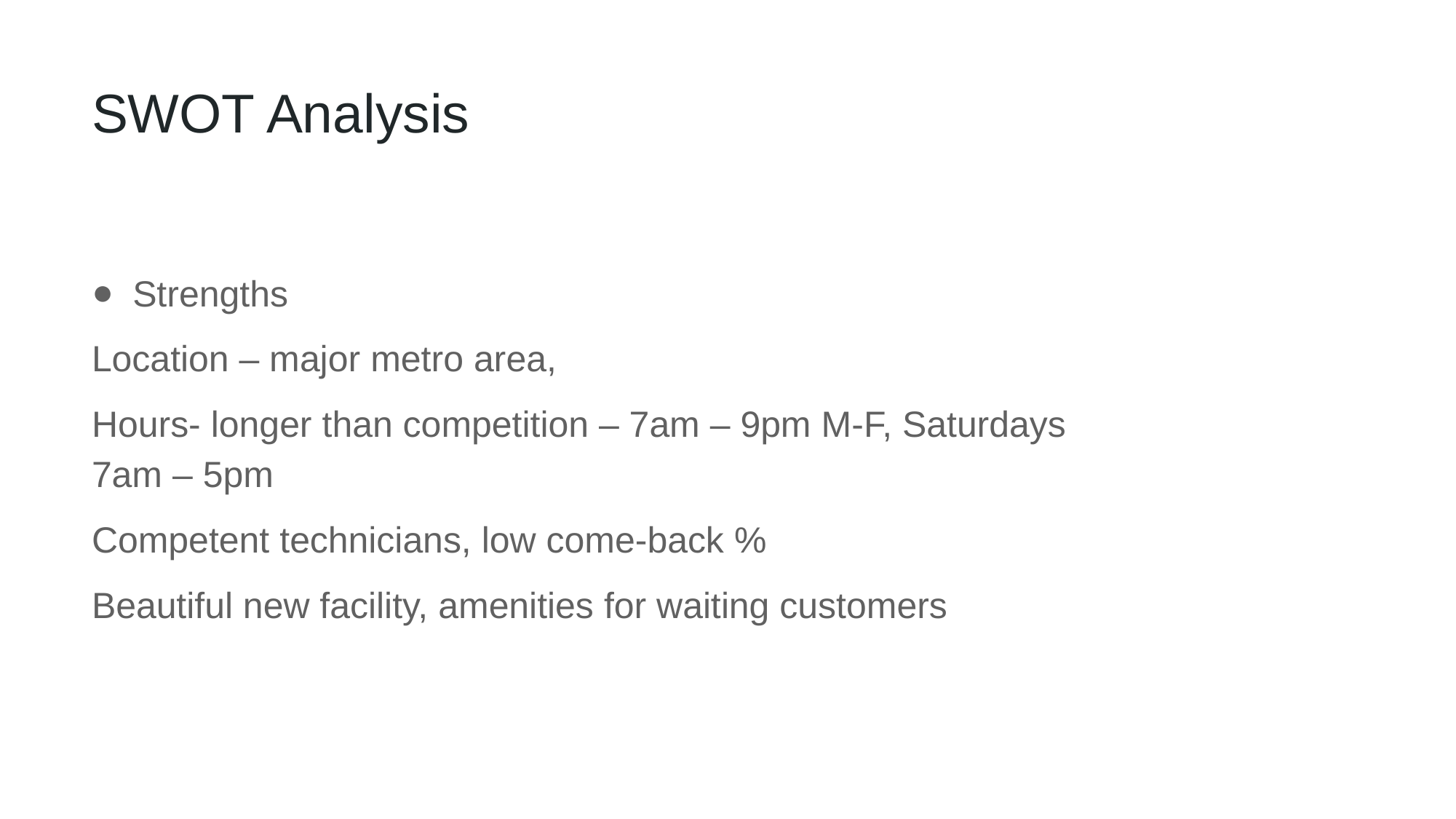

# SWOT Analysis
Strengths
Location – major metro area,
Hours- longer than competition – 7am – 9pm M-F, Saturdays 7am – 5pm
Competent technicians, low come-back %
Beautiful new facility, amenities for waiting customers